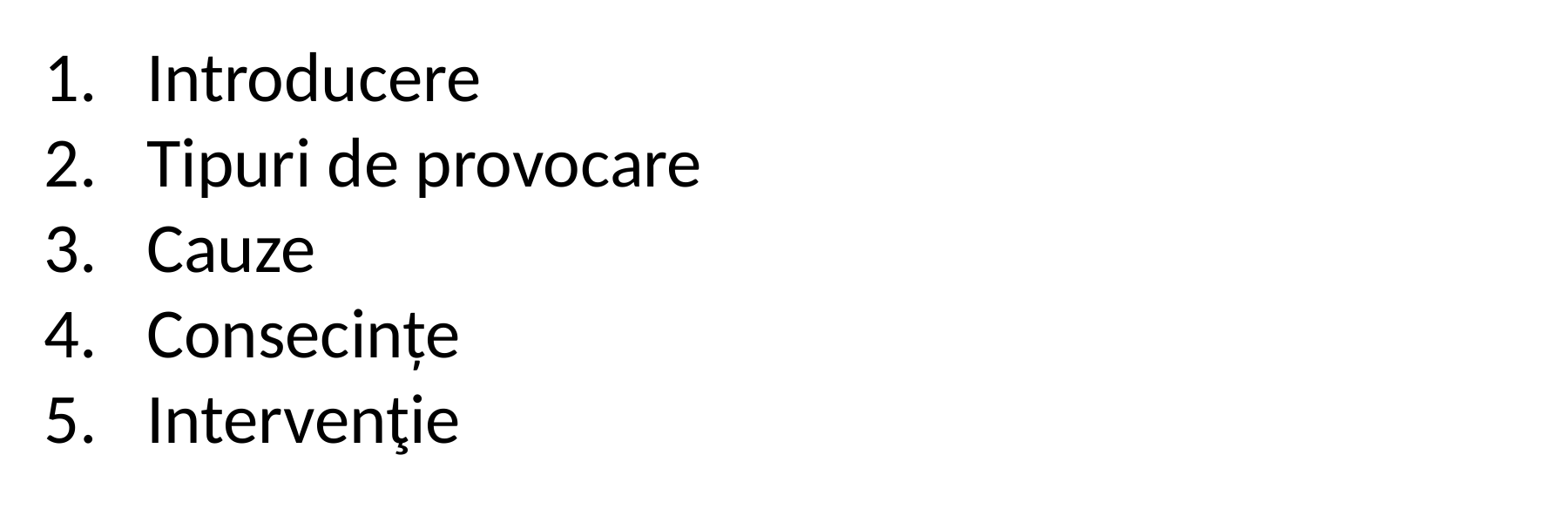

Introducere
Tipuri de provocare
Cauze
Consecințe
Intervenţie